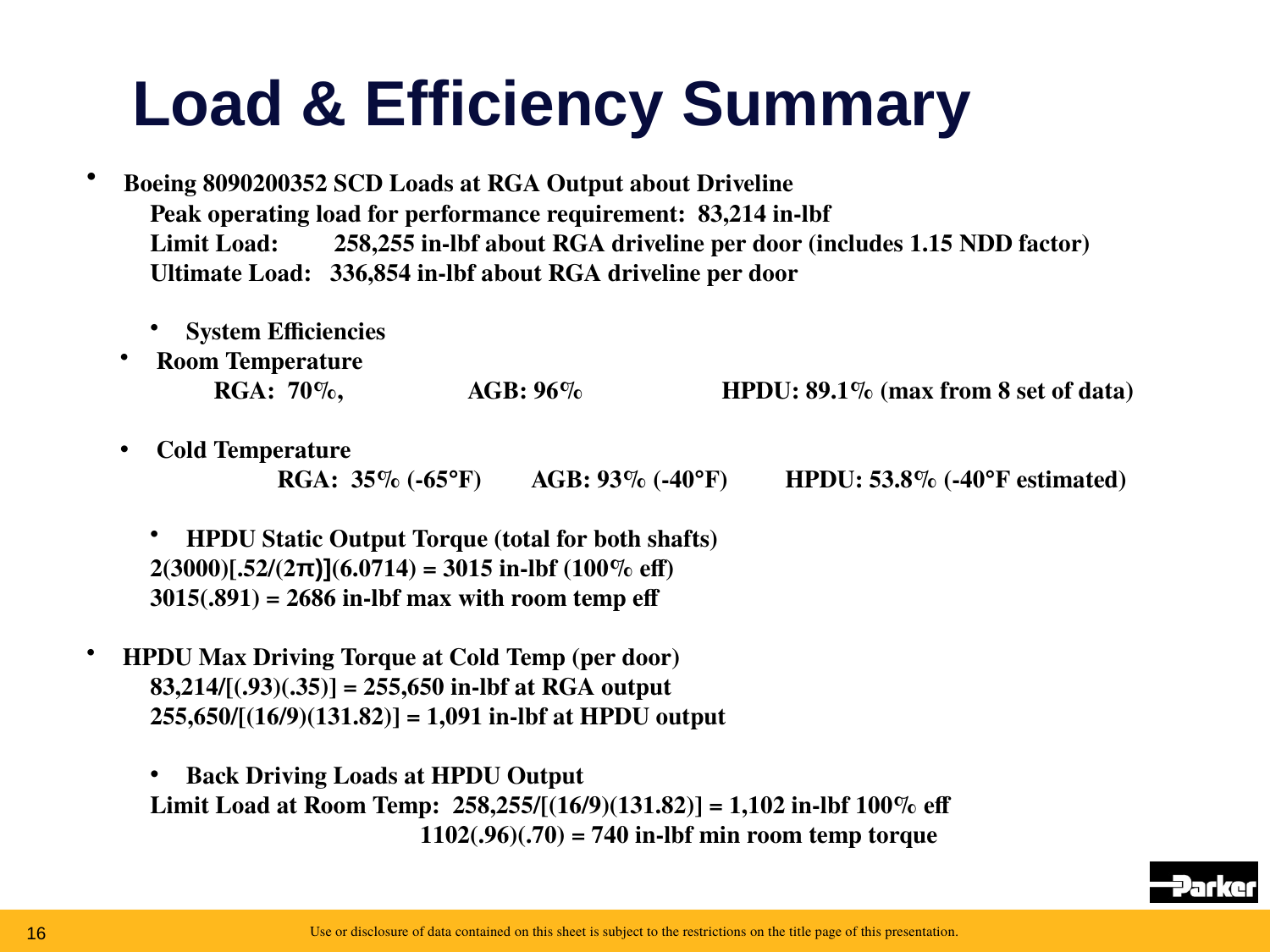

# Load & Efficiency Summary
 Boeing 8090200352 SCD Loads at RGA Output about Driveline
Peak operating load for performance requirement:  83,214 in-lbf
Limit Load:         258,255 in-lbf about RGA driveline per door (includes 1.15 NDD factor)
Ultimate Load:   336,854 in-lbf about RGA driveline per door

 System Efficiencies
 Room Temperature
RGA:  70%,	AGB: 96%		HPDU: 89.1% (max from 8 set of data)

 Cold Temperature
	RGA:  35% (-65°F)	AGB: 93% (-40°F)	HPDU: 53.8% (-40°F estimated)

 HPDU Static Output Torque (total for both shafts)
2(3000)[.52/(2π)](6.0714) = 3015 in-lbf (100% eff)
3015(.891) = 2686 in-lbf max with room temp eff

 HPDU Max Driving Torque at Cold Temp (per door)
83,214/[(.93)(.35)] = 255,650 in-lbf at RGA output
255,650/[(16/9)(131.82)] = 1,091 in-lbf at HPDU output

 Back Driving Loads at HPDU Output
Limit Load at Room Temp:  258,255/[(16/9)(131.82)] = 1,102 in-lbf 100% eff
                                            1102(.96)(.70) = 740 in-lbf min room temp torque